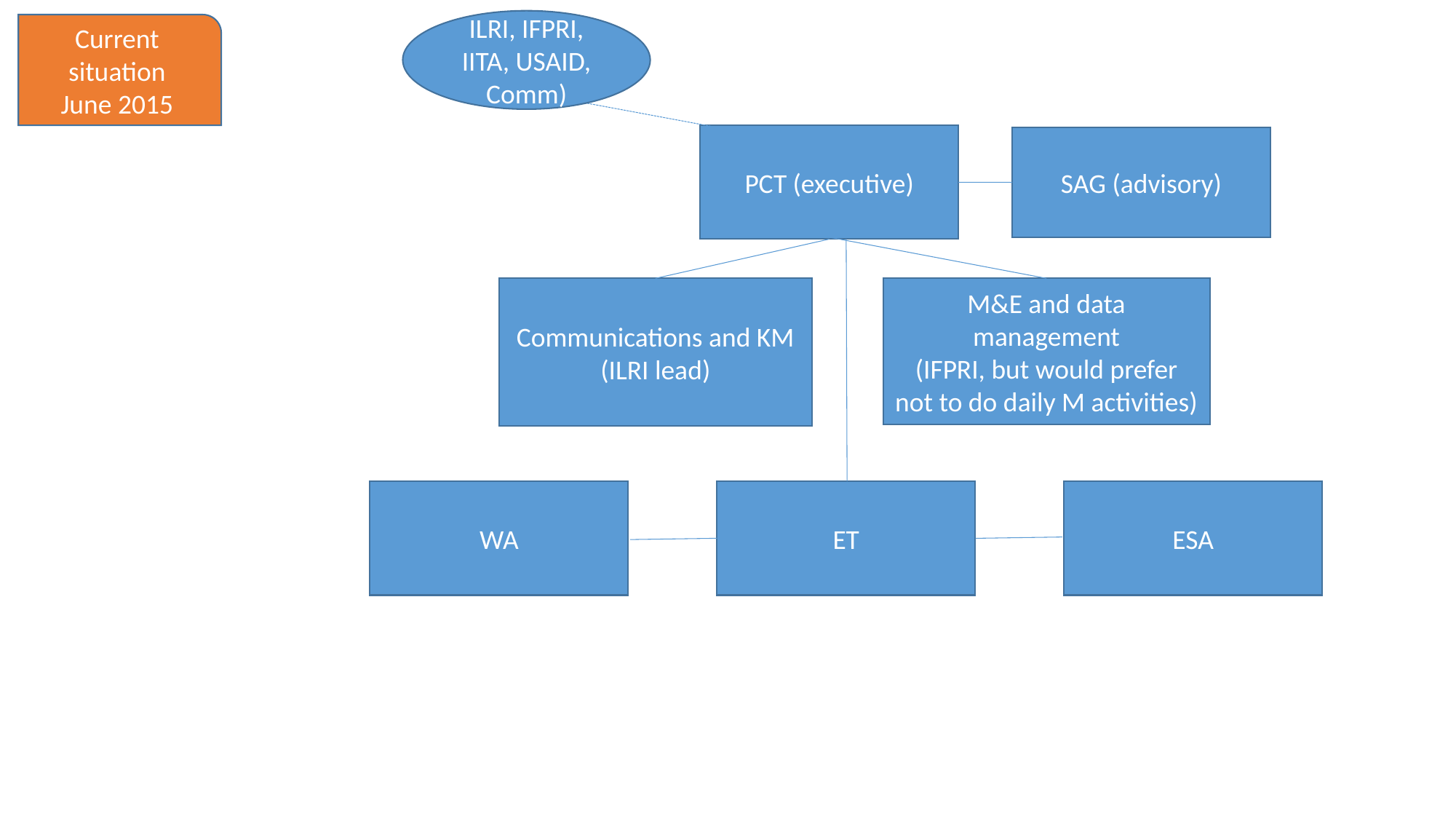

ILRI, IFPRI, IITA, USAID, Comm)
Current situation
June 2015
PCT (executive)
SAG (advisory)
Communications and KM (ILRI lead)
M&E and data management
(IFPRI, but would prefer not to do daily M activities)
WA
ET
ESA